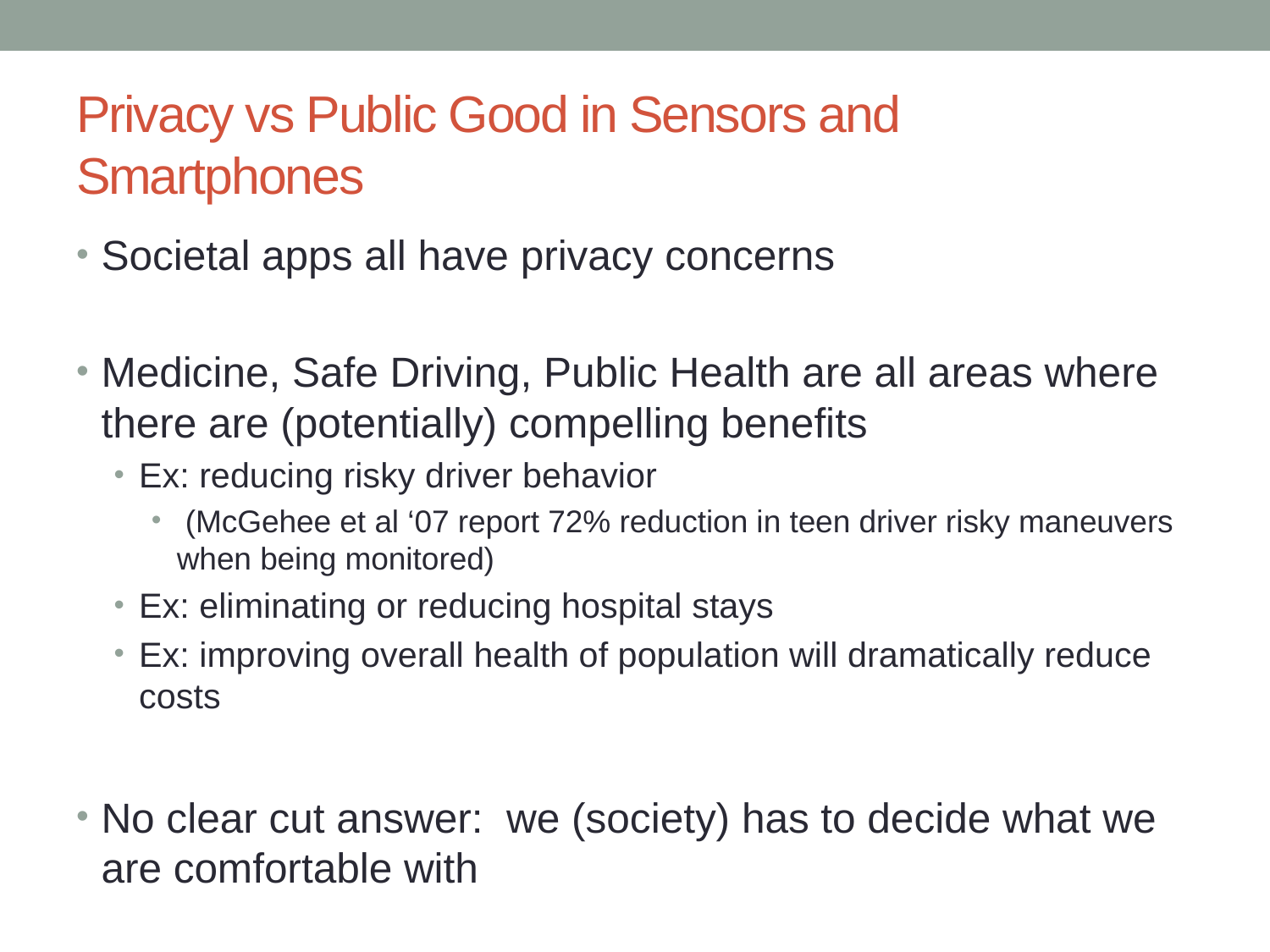

# Privacy vs Public Good in Sensors and Smartphones
Societal apps all have privacy concerns

Medicine, Safe Driving, Public Health are all areas where there are (potentially) compelling benefits
Ex: reducing risky driver behavior
 (McGehee et al ‘07 report 72% reduction in teen driver risky maneuvers when being monitored)
Ex: eliminating or reducing hospital stays
Ex: improving overall health of population will dramatically reduce costs

No clear cut answer:  we (society) has to decide what we are comfortable with